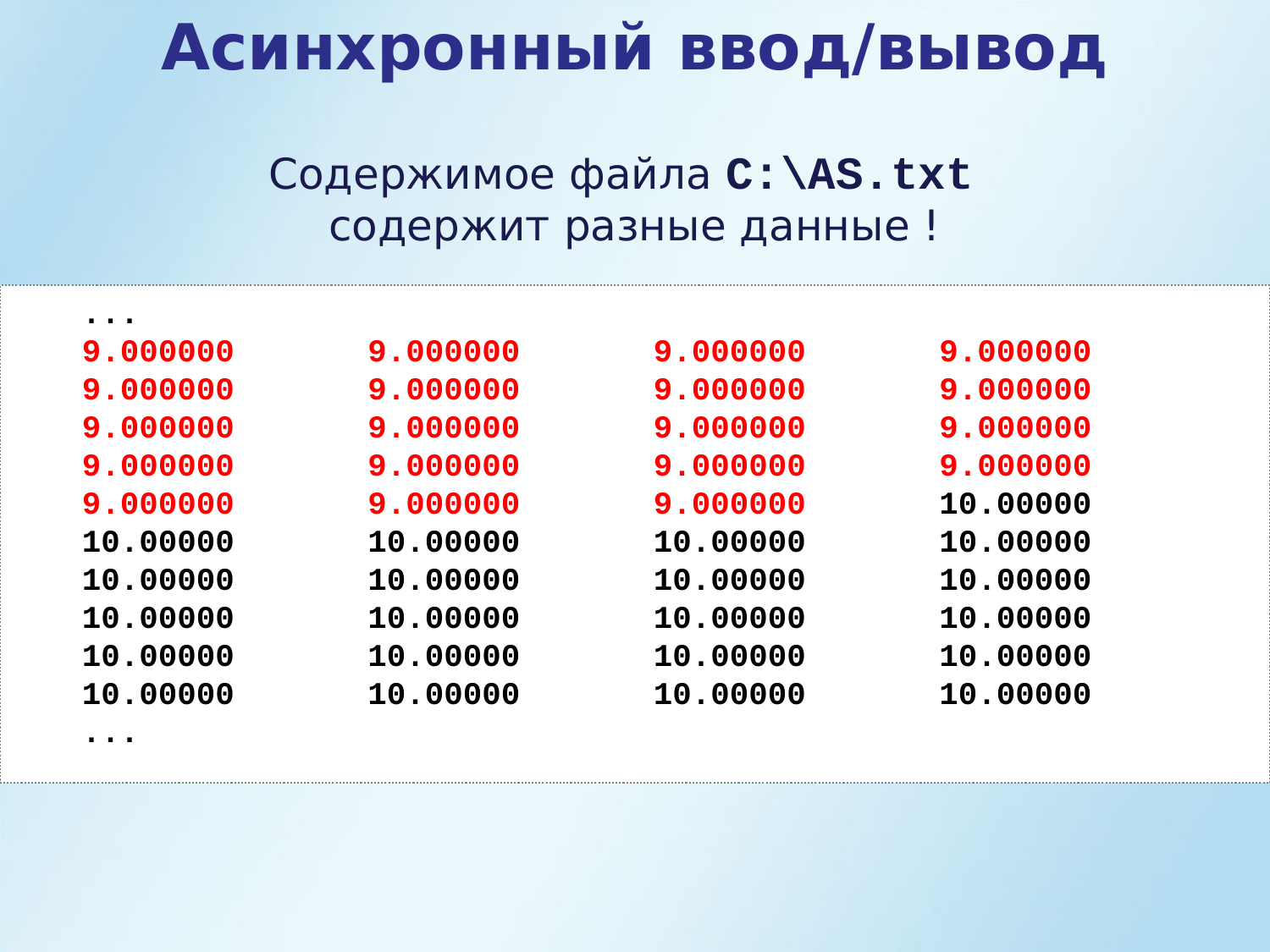

Асинхронный ввод/вывод
Содержимое файла C:\AS.txt
содержит разные данные !
   ...
   9.000000       9.000000       9.000000       9.000000
   9.000000       9.000000       9.000000       9.000000
   9.000000       9.000000       9.000000       9.000000
   9.000000       9.000000       9.000000       9.000000
   9.000000       9.000000       9.000000       10.00000
   10.00000       10.00000       10.00000       10.00000
   10.00000       10.00000       10.00000       10.00000
   10.00000       10.00000       10.00000       10.00000
   10.00000       10.00000       10.00000       10.00000
   10.00000       10.00000       10.00000       10.00000
   ...